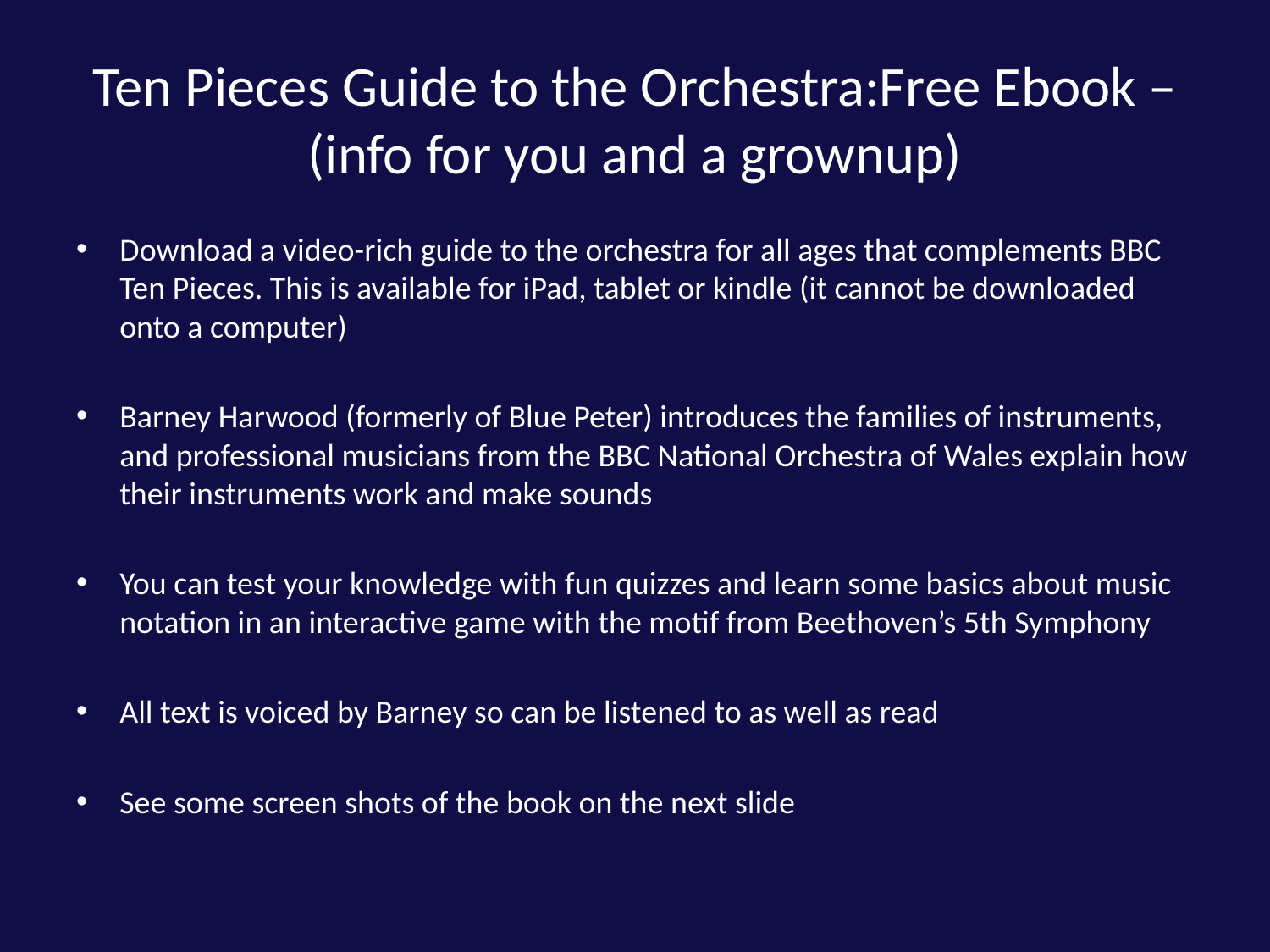

# Ten Pieces Guide to the Orchestra:Free Ebook –(info for you and a grownup)
Download a video-rich guide to the orchestra for all ages that complements BBC Ten Pieces. This is available for iPad, tablet or kindle (it cannot be downloaded onto a computer)

Barney Harwood (formerly of Blue Peter) introduces the families of instruments, and professional musicians from the BBC National Orchestra of Wales explain how their instruments work and make sounds

You can test your knowledge with fun quizzes and learn some basics about music notation in an interactive game with the motif from Beethoven’s 5th Symphony

All text is voiced by Barney so can be listened to as well as read

See some screen shots of the book on the next slide